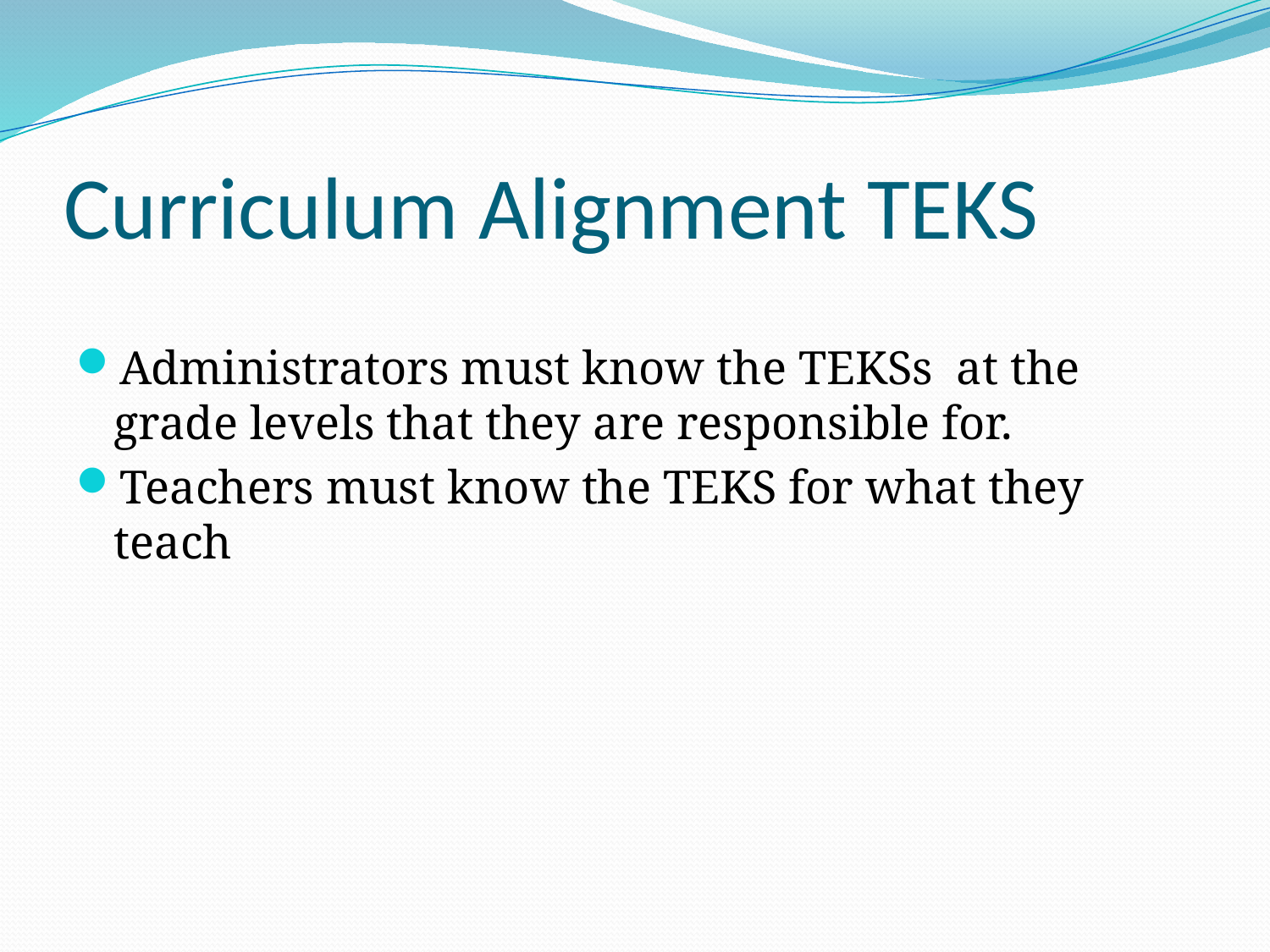

# Curriculum Alignment TEKS

Administrators must know the TEKSs  at the grade levels that they are responsible for.
Teachers must know the TEKS for what they teach